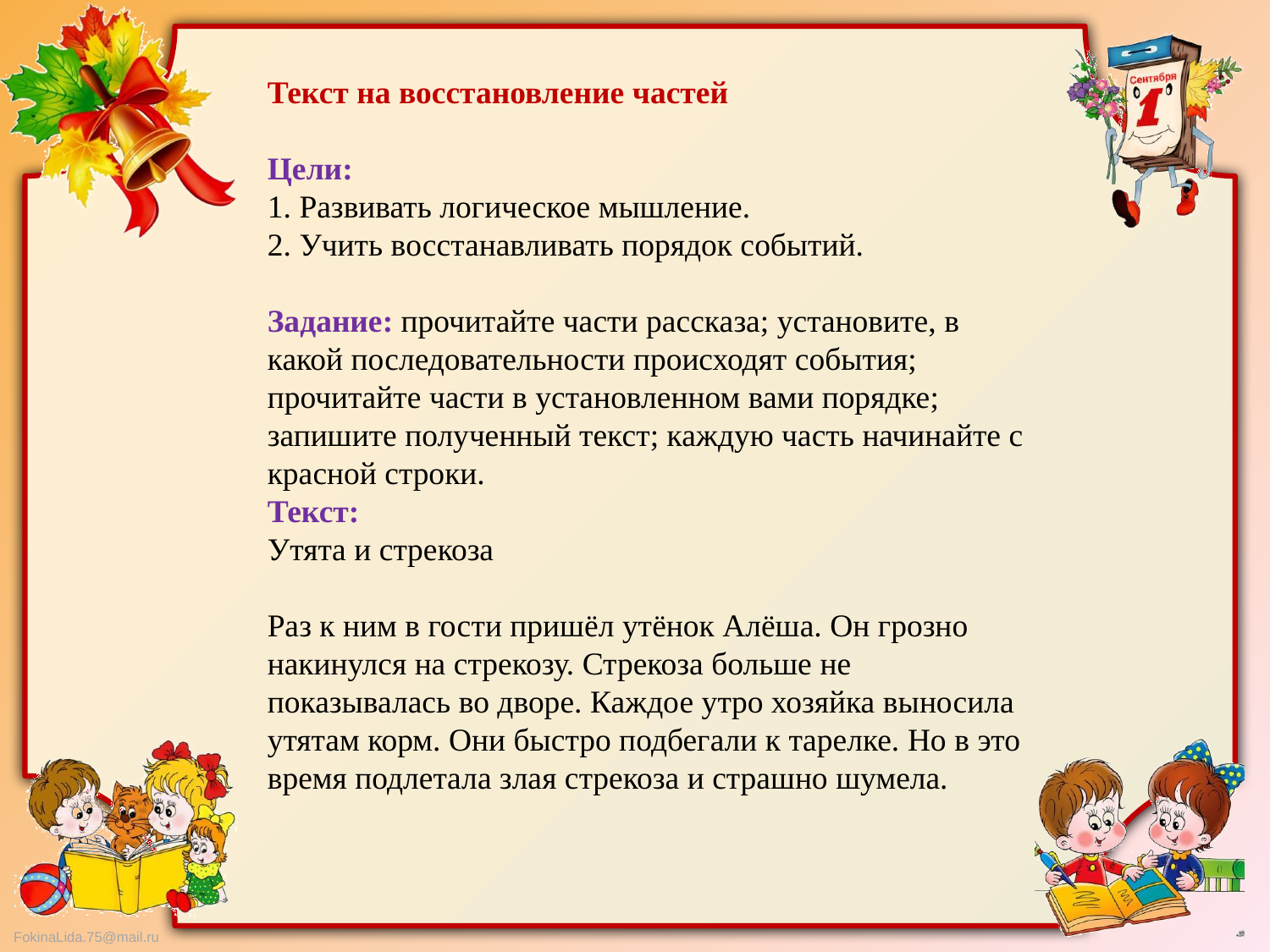

Текст на восстановление частей
Цели:
1. Развивать логическое мышление.
2. Учить восстанавливать порядок событий.
Задание: прочитайте части рассказа; установите, в какой последовательности происходят события; прочитайте части в установленном вами порядке; запишите полученный текст; каждую часть начинайте с красной строки.
Текст:
Утята и стрекоза
Раз к ним в гости пришёл утёнок Алёша. Он грозно накинулся на стрекозу. Стрекоза больше не показывалась во дворе. Каждое утро хозяйка выносила утятам корм. Они быстро подбегали к тарелке. Но в это время подлетала злая стрекоза и страшно шумела.